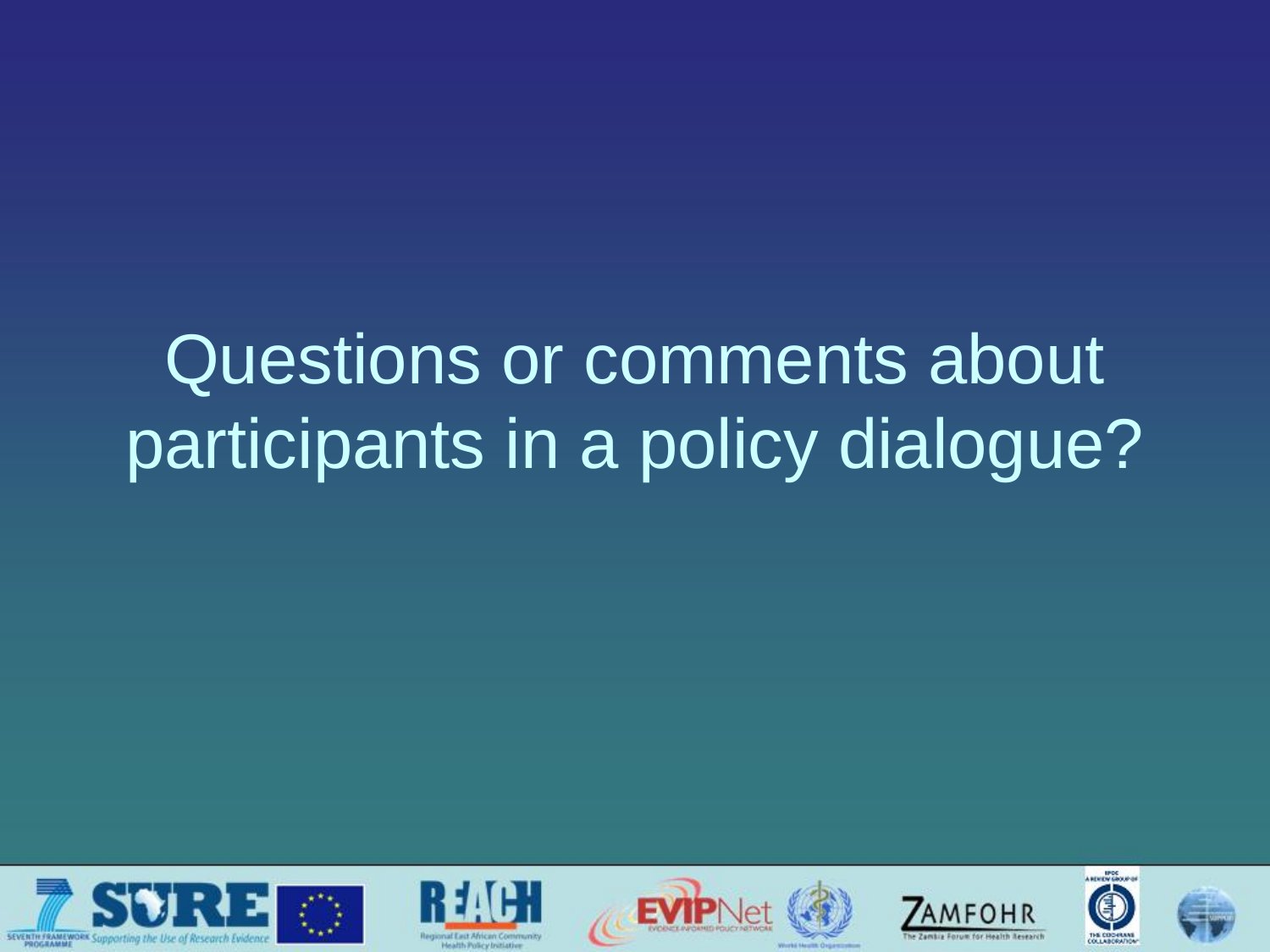

# Questions or comments about participants in a policy dialogue?